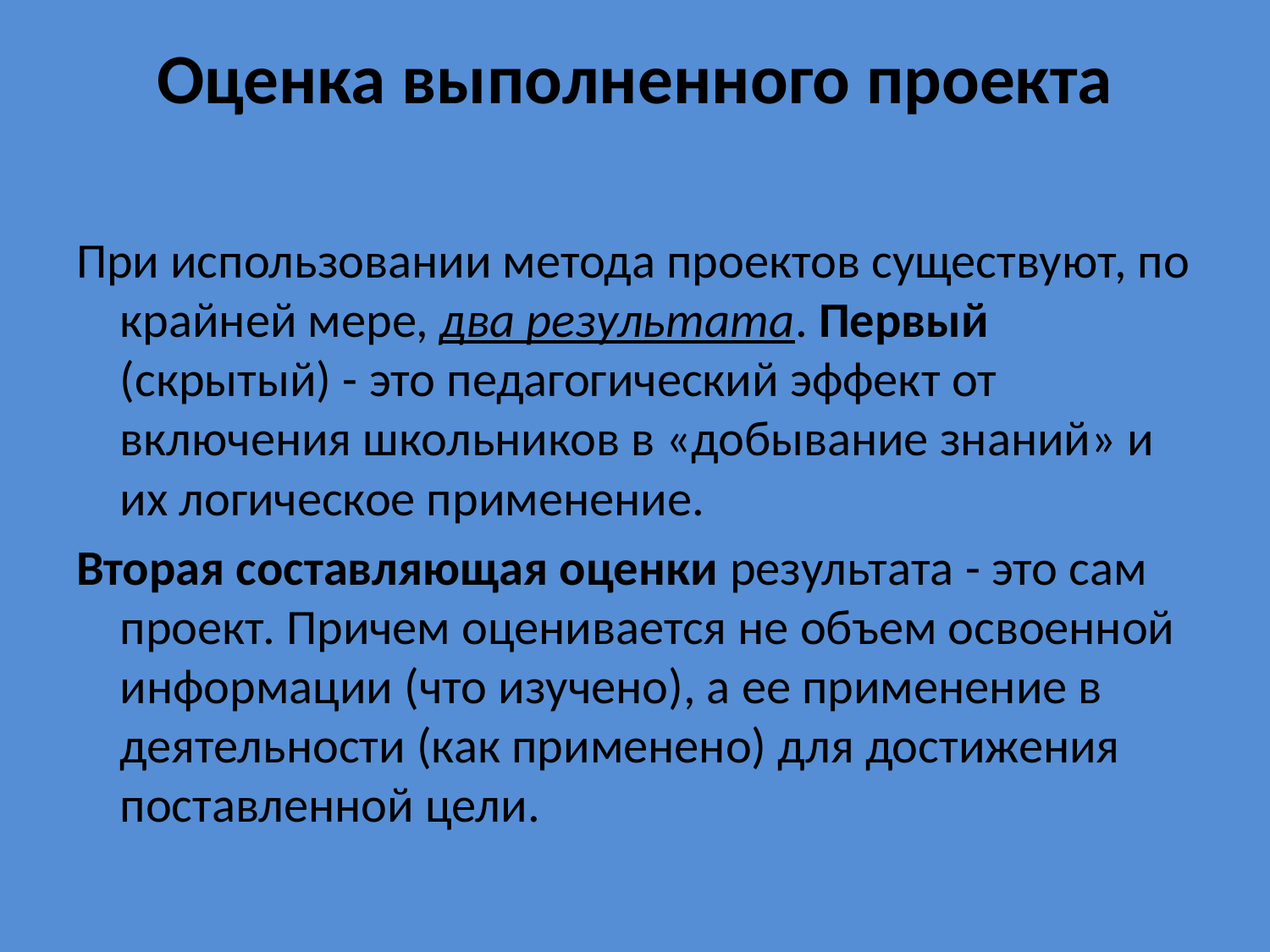

# Оценка выполненного проекта
При использовании метода проектов существуют, по крайней мере, два результата. Первый (скрытый) - это педагогический эффект от включения школьников в «добывание знаний» и их логическое применение.
Вторая составляющая оценки результата - это сам проект. Причем оценивается не объем освоенной информации (что изучено), а ее применение в деятельности (как применено) для достижения поставленной цели.